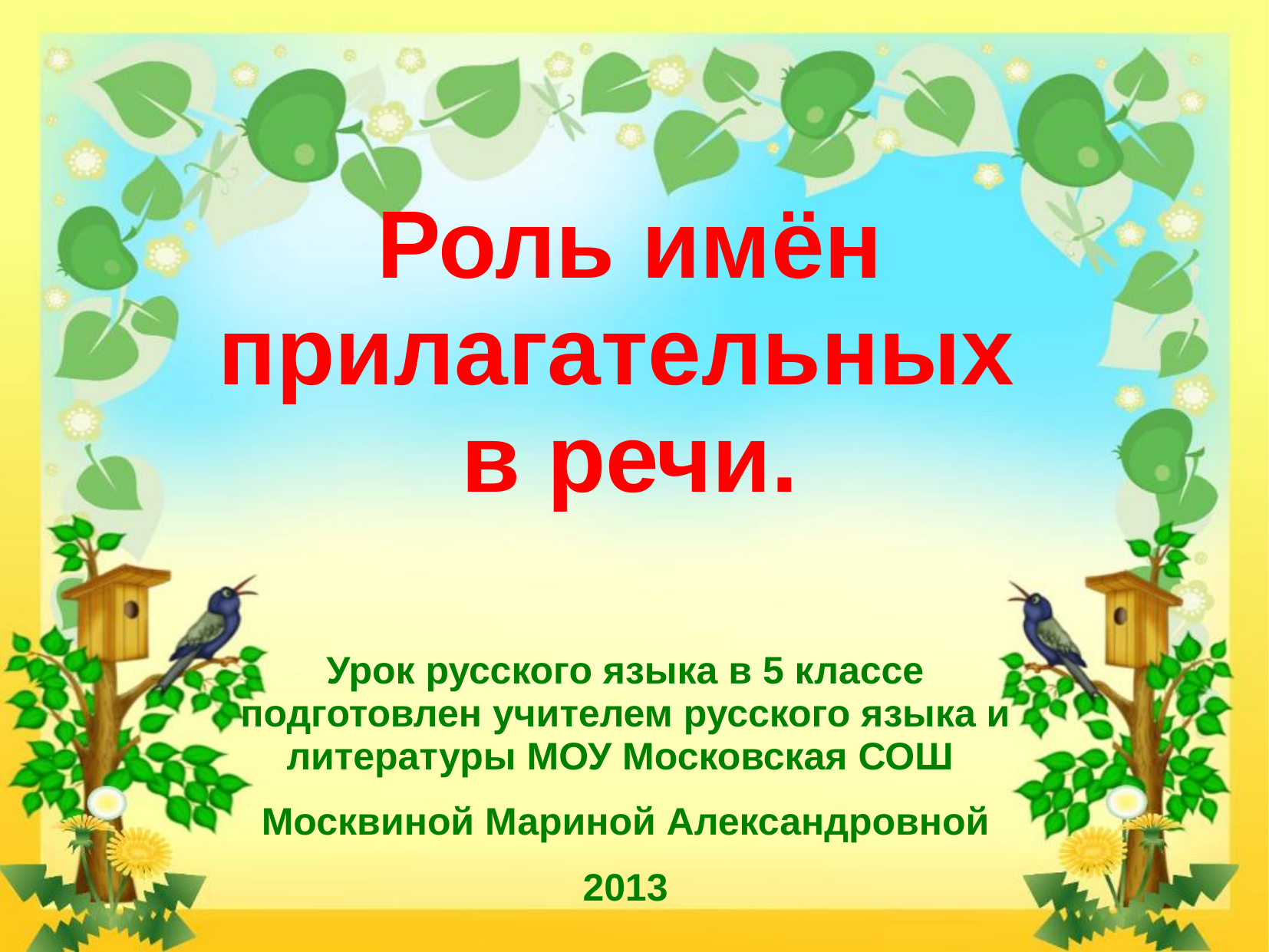

# Роль имён прилагательных в речи.
Урок русского языка в 5 классе подготовлен учителем русского языка и литературы МОУ Московская СОШ
Москвиной Мариной Александровной
2013